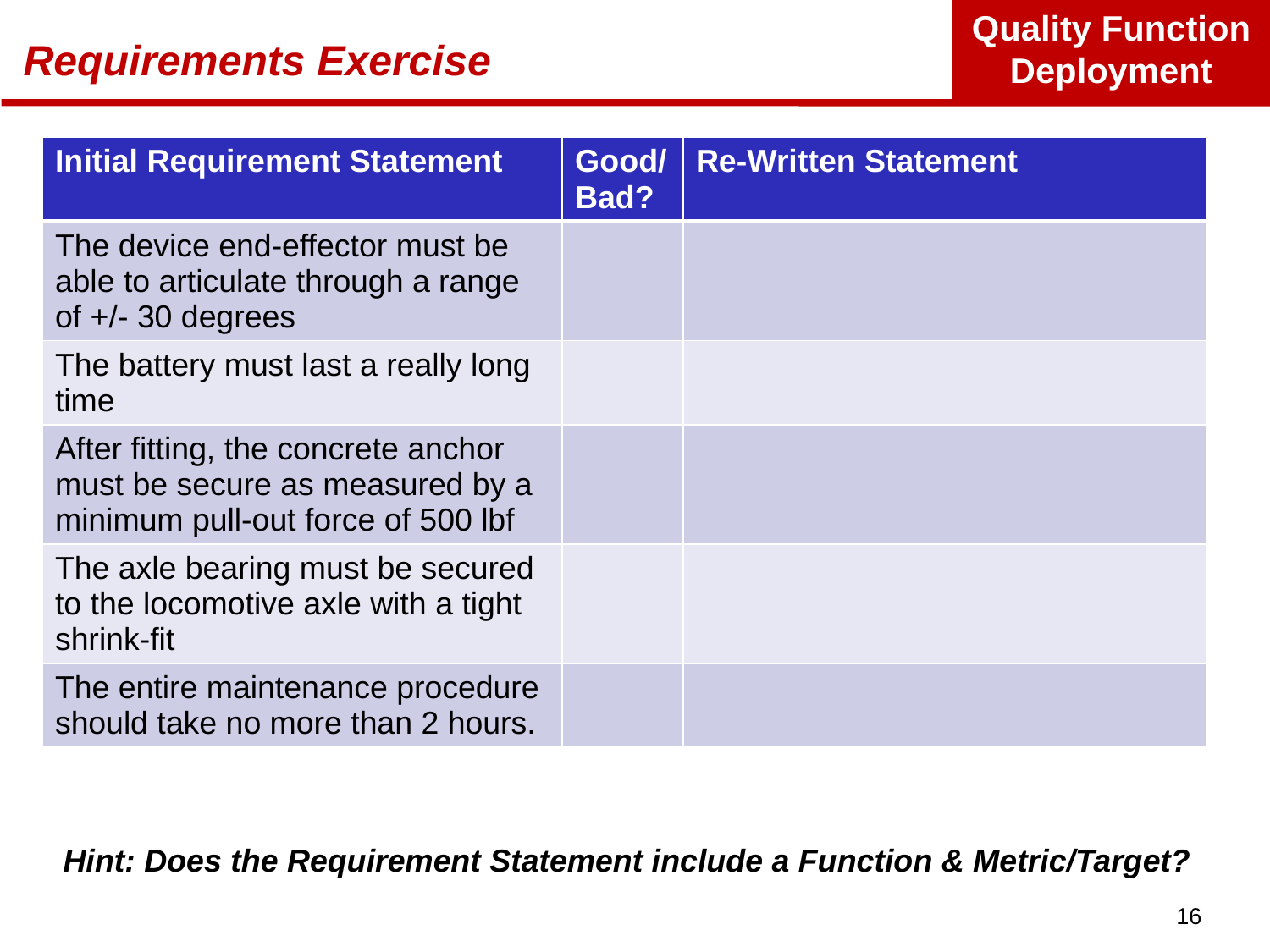

# Requirements Exercise
| Initial Requirement Statement | Good/ Bad? | Re-Written Statement |
| --- | --- | --- |
| The device end-effector must be able to articulate through a range of +/- 30 degrees |  |  |
| The battery must last a really long time |  |  |
| After fitting, the concrete anchor must be secure as measured by a minimum pull-out force of 500 lbf |  |  |
| The axle bearing must be secured to the locomotive axle with a tight shrink-fit |  |  |
| The entire maintenance procedure should take no more than 2 hours. |  |  |
Hint: Does the Requirement Statement include a Function & Metric/Target?